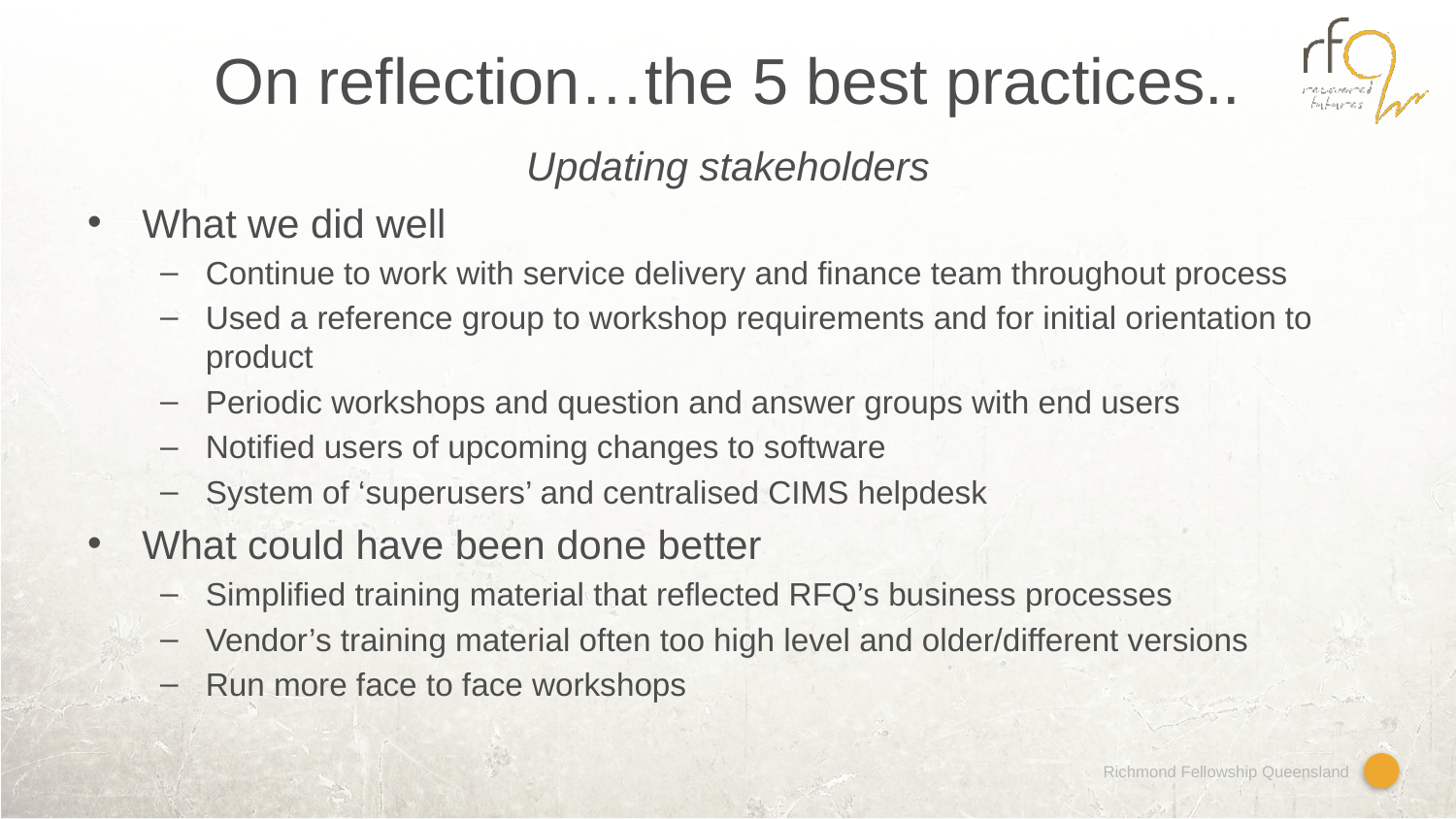

# On reflection…the 5 best practices..
Updating stakeholders
What we did well
Continue to work with service delivery and finance team throughout process
Used a reference group to workshop requirements and for initial orientation to product
Periodic workshops and question and answer groups with end users
Notified users of upcoming changes to software
System of ‘superusers’ and centralised CIMS helpdesk
What could have been done better
Simplified training material that reflected RFQ’s business processes
Vendor’s training material often too high level and older/different versions
Run more face to face workshops